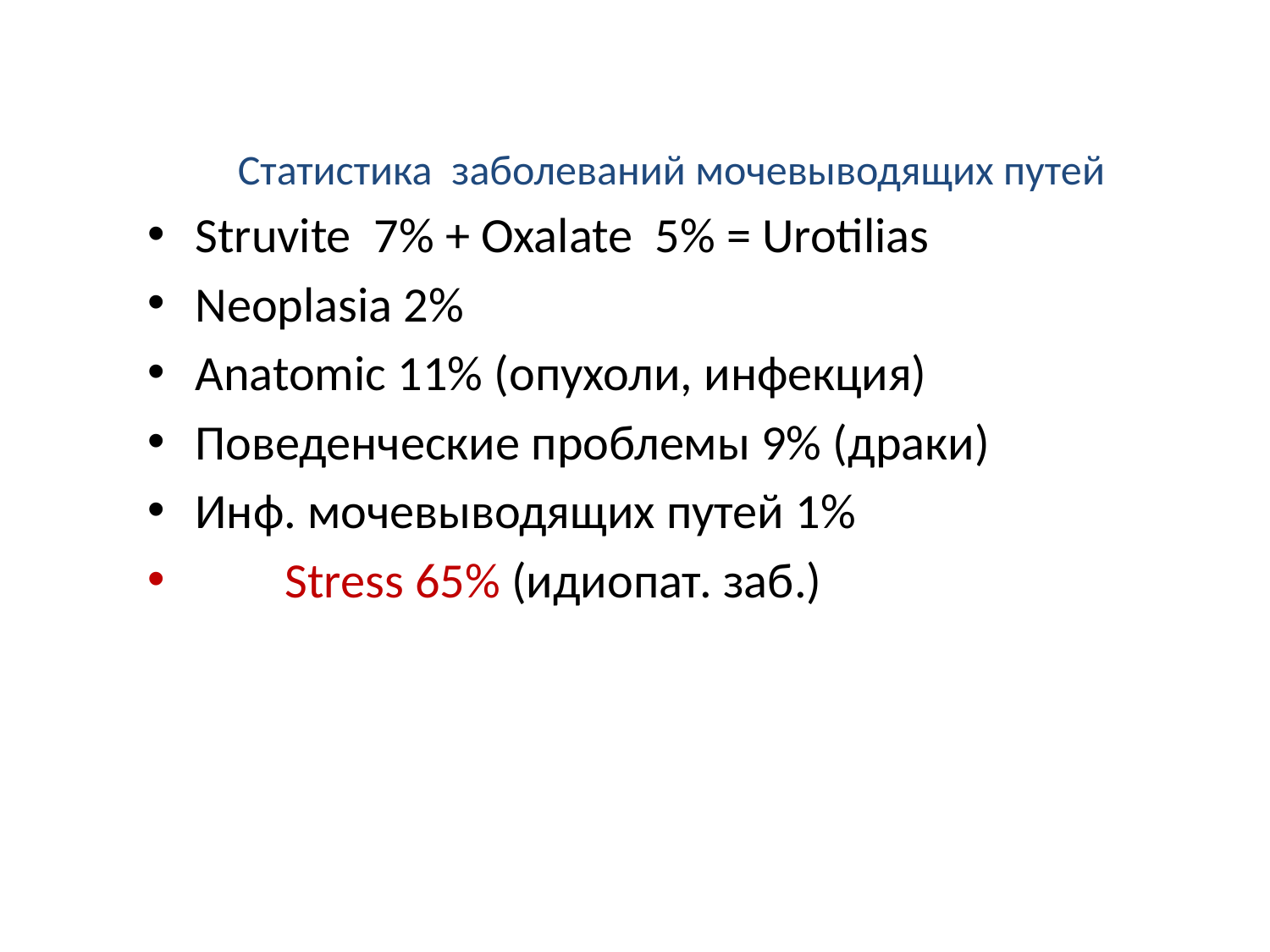

Статистика  заболеваний мочевыводящих путей
Struvite  7% + Oxalate  5% = Urotilias
Neoplasia 2%
Anatomic 11% (опухоли, инфекция)
Поведенческие проблемы 9% (драки)
Инф. мочевыводящих путей 1%
        Stress 65% (идиопат. заб.)